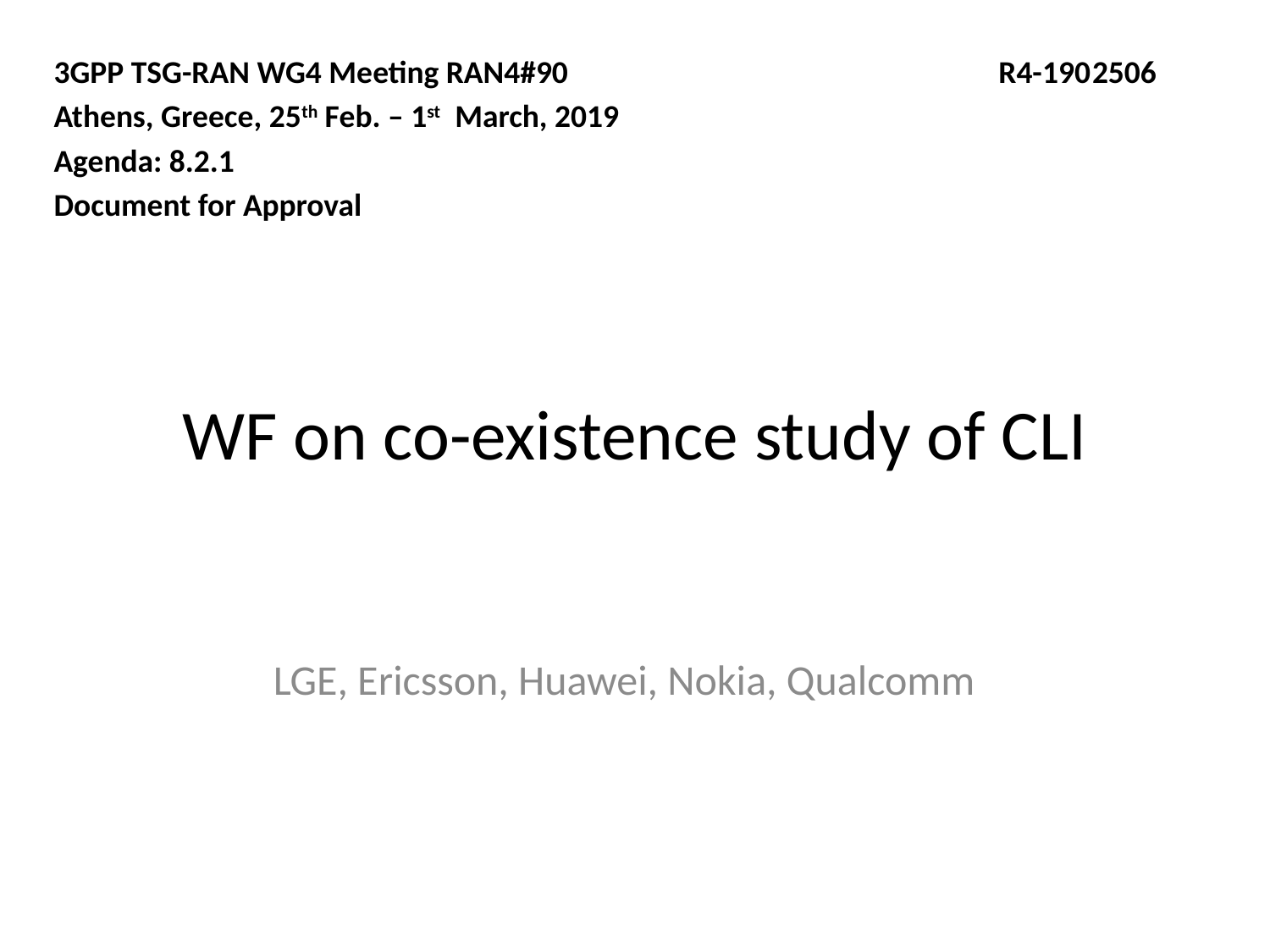

3GPP TSG-RAN WG4 Meeting RAN4#90                                                            R4-1902506
Athens, Greece, 25th Feb. – 1st  March, 2019
Agenda: 8.2.1
Document for Approval
# WF on co-existence study of CLI
LGE, Ericsson, Huawei, Nokia, Qualcomm